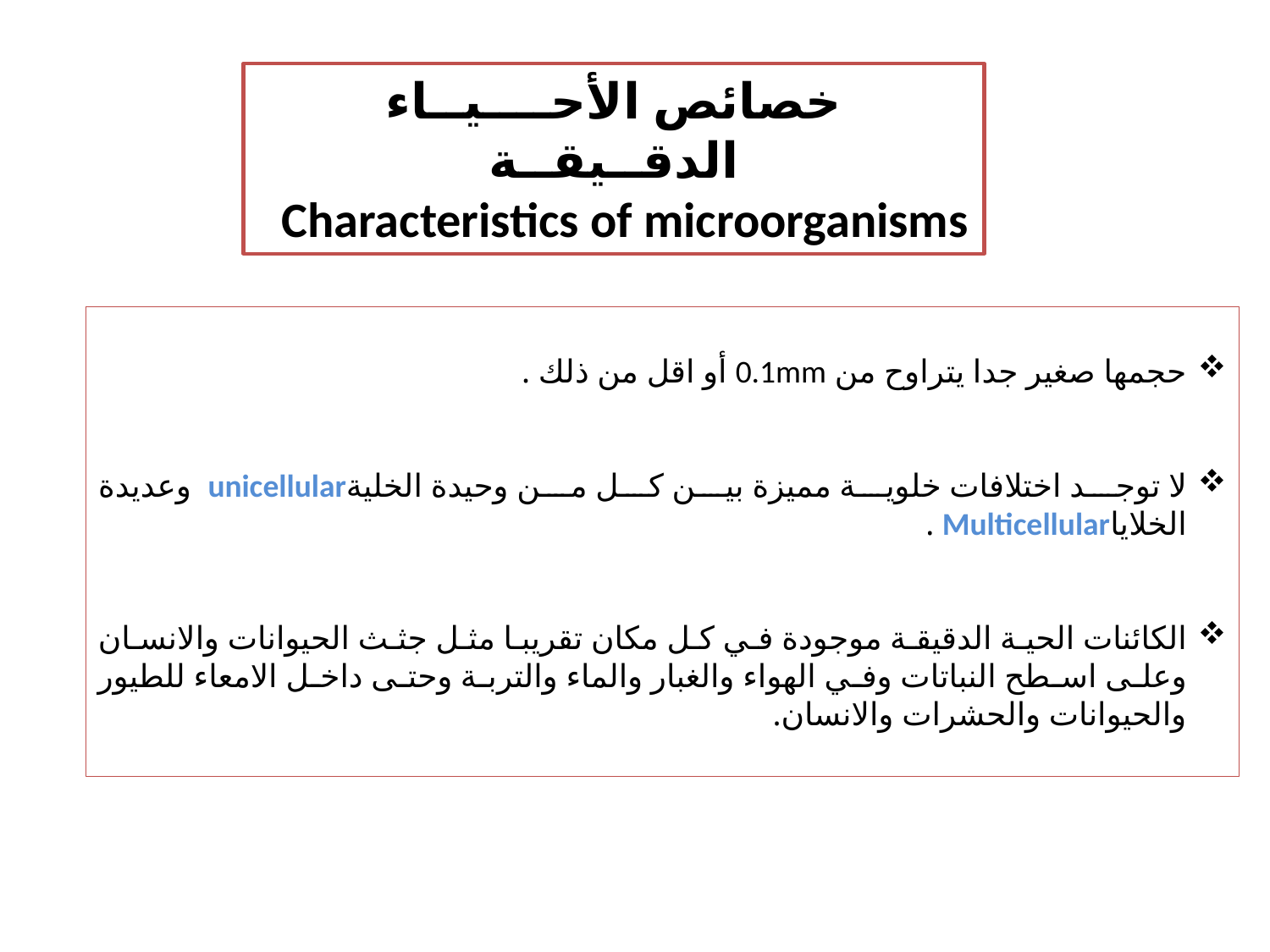

خصائص الأحــــيــاء الدقــيقــة
Characteristics of microorganisms

حجمها صغير جدا يتراوح من 0.1mm أو اقل من ذلك .

لا توجد اختلافات خلوية مميزة بين كل من وحيدة الخليةunicellular  وعديدة الخلاياMulticellular .

الكائنات الحية الدقيقة موجودة في كل مكان تقريبا مثل جثث الحيوانات والانسان وعلى اسطح النباتات وفي الهواء والغبار والماء والتربة وحتى داخل الامعاء للطيور والحيوانات والحشرات والانسان.